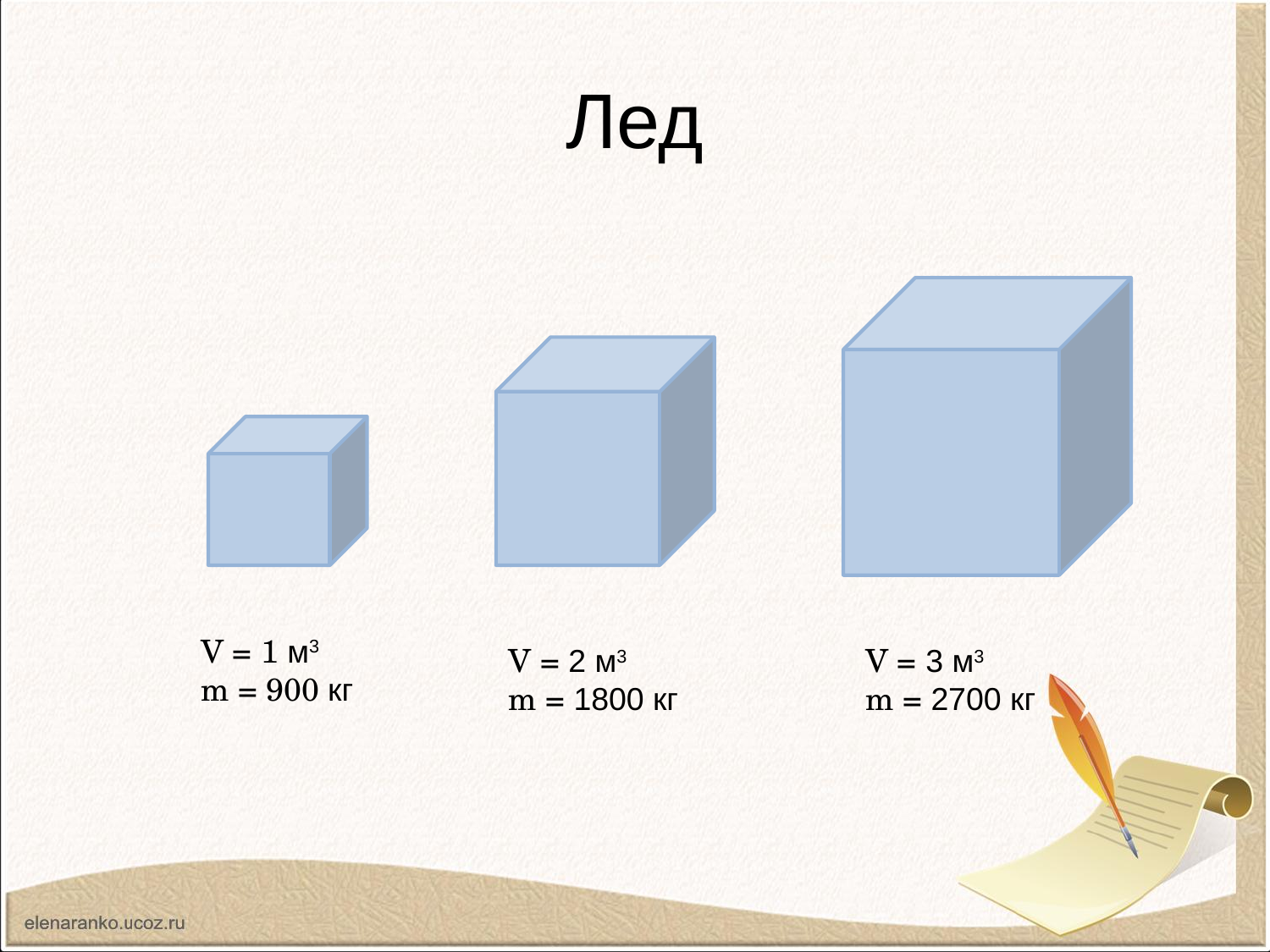

# Лед

V = 1 м3
m = 900 кг
V = 2 м3
m = 1800 кг
V = 3 м3
m = 2700 кг